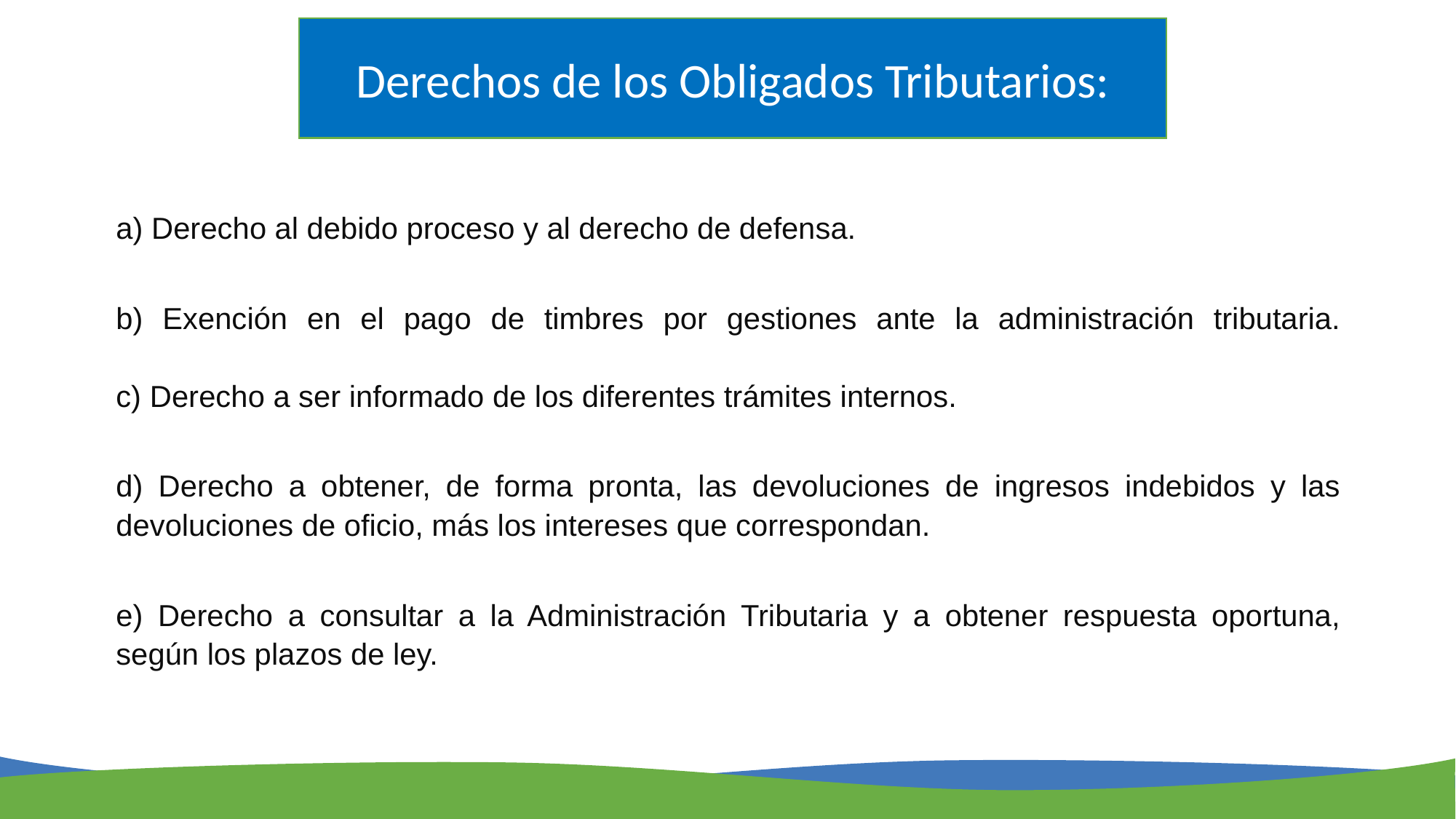

Derechos de los Obligados Tributarios:
a) Derecho al debido proceso y al derecho de defensa.
b) Exención en el pago de timbres por gestiones ante la administración tributaria.
c) Derecho a ser informado de los diferentes trámites internos.
d) Derecho a obtener, de forma pronta, las devoluciones de ingresos indebidos y las devoluciones de oficio, más los intereses que correspondan.
e) Derecho a consultar a la Administración Tributaria y a obtener respuesta oportuna, según los plazos de ley.